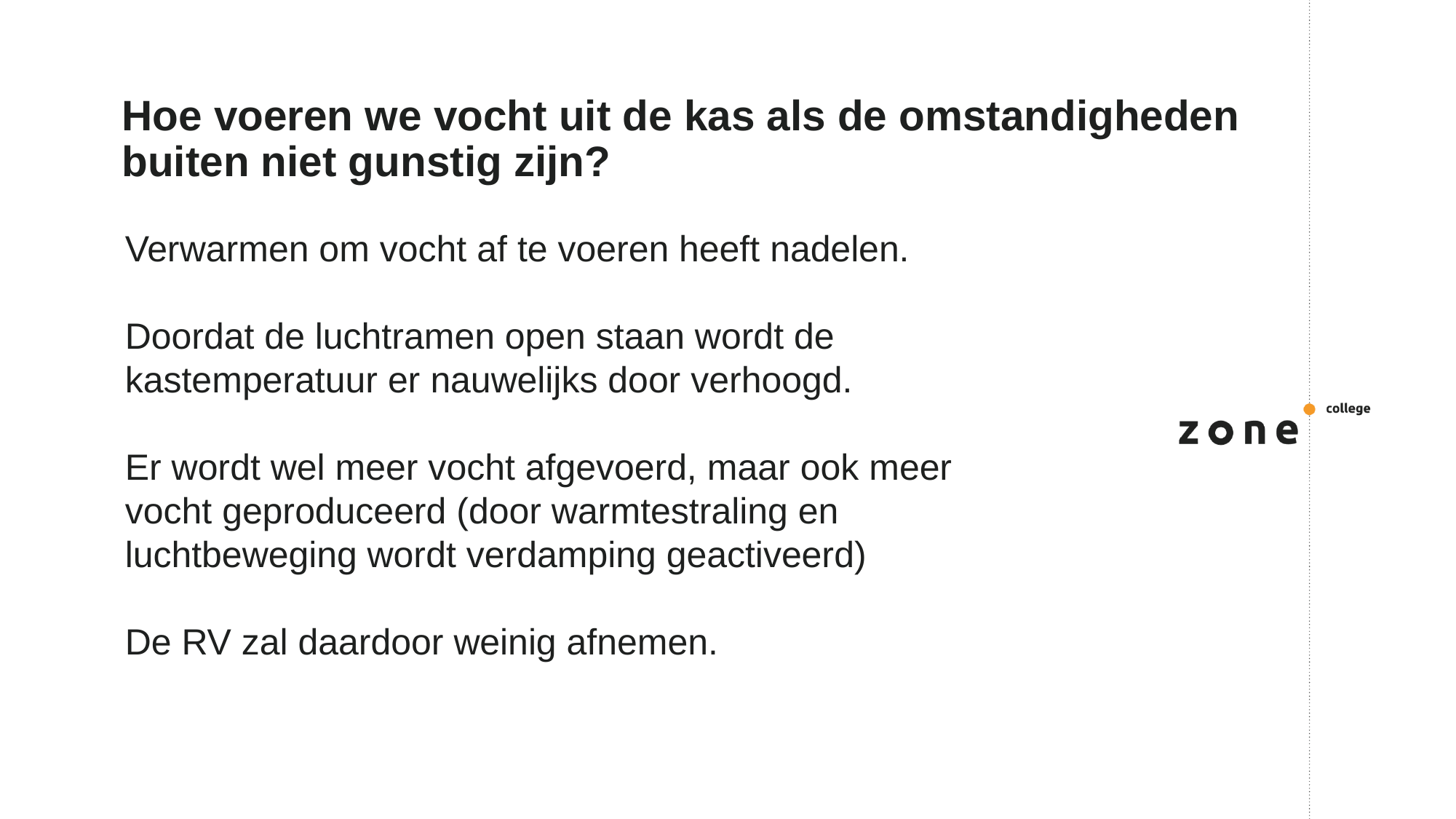

# Hoe voeren we vocht uit de kas als de omstandigheden buiten niet gunstig zijn?
Verwarmen om vocht af te voeren heeft nadelen.

Doordat de luchtramen open staan wordt de kastemperatuur er nauwelijks door verhoogd.
Er wordt wel meer vocht afgevoerd, maar ook meer vocht geproduceerd (door warmtestraling en luchtbeweging wordt verdamping geactiveerd)

De RV zal daardoor weinig afnemen.